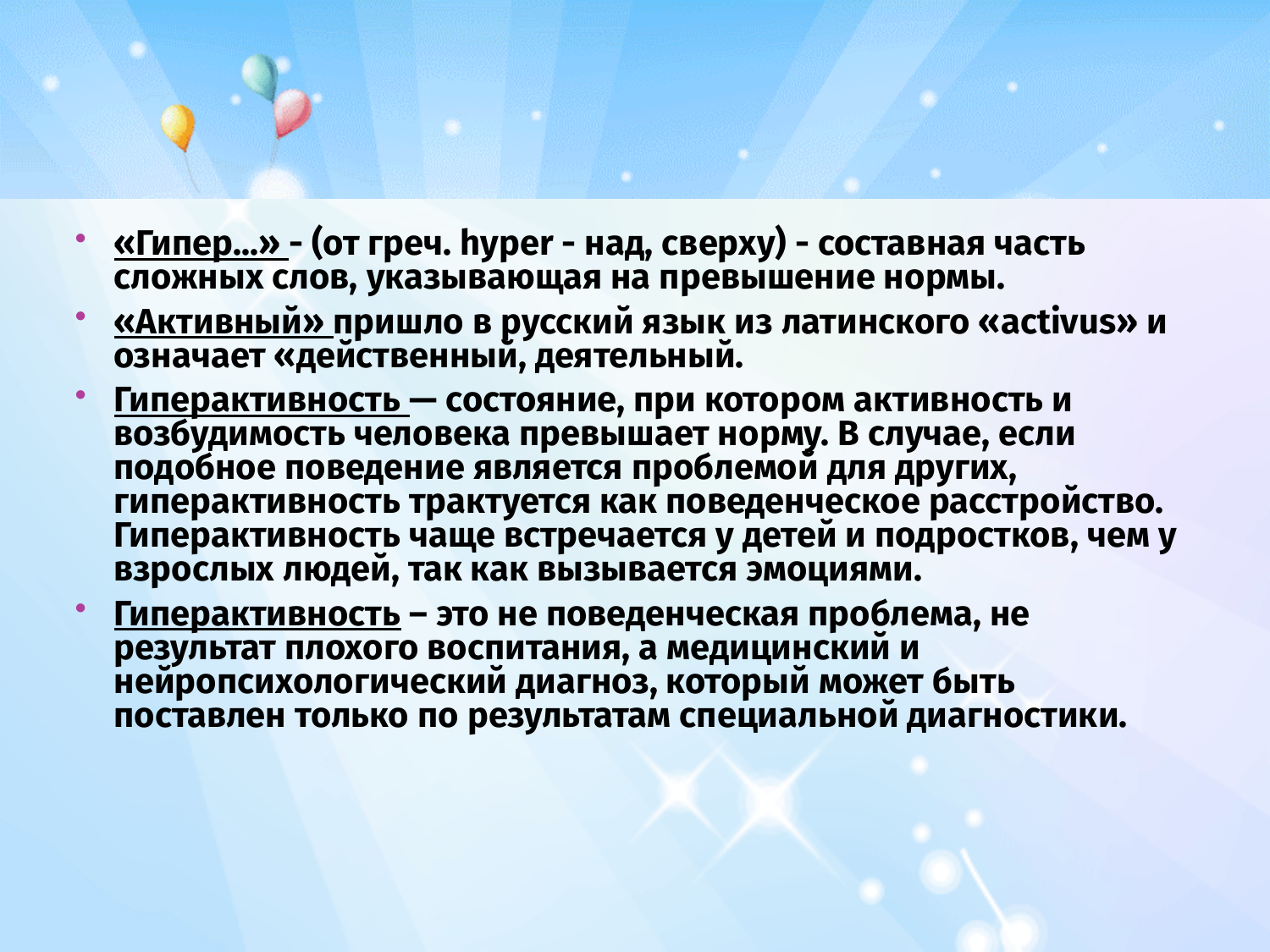

«Гипер...» - (от греч. hyper - над, сверху) - составная часть сложных слов, указывающая на превышение нормы.
«Активный» пришло в русский язык из латинского «aсtivus» и означает «действенный, деятельный.
Гиперактивность — состояние, при котором активность и возбудимость человека превышает норму. В случае, если подобное поведение является проблемой для других, гиперактивность трактуется как поведенческое расстройство. Гиперактивность чаще встречается у детей и подростков, чем у взрослых людей, так как вызывается эмоциями.
Гиперактивность – это не поведенческая проблема, не результат плохого воспитания, а медицинский и нейропсихологический диагноз, который может быть поставлен только по результатам специальной диагностики.